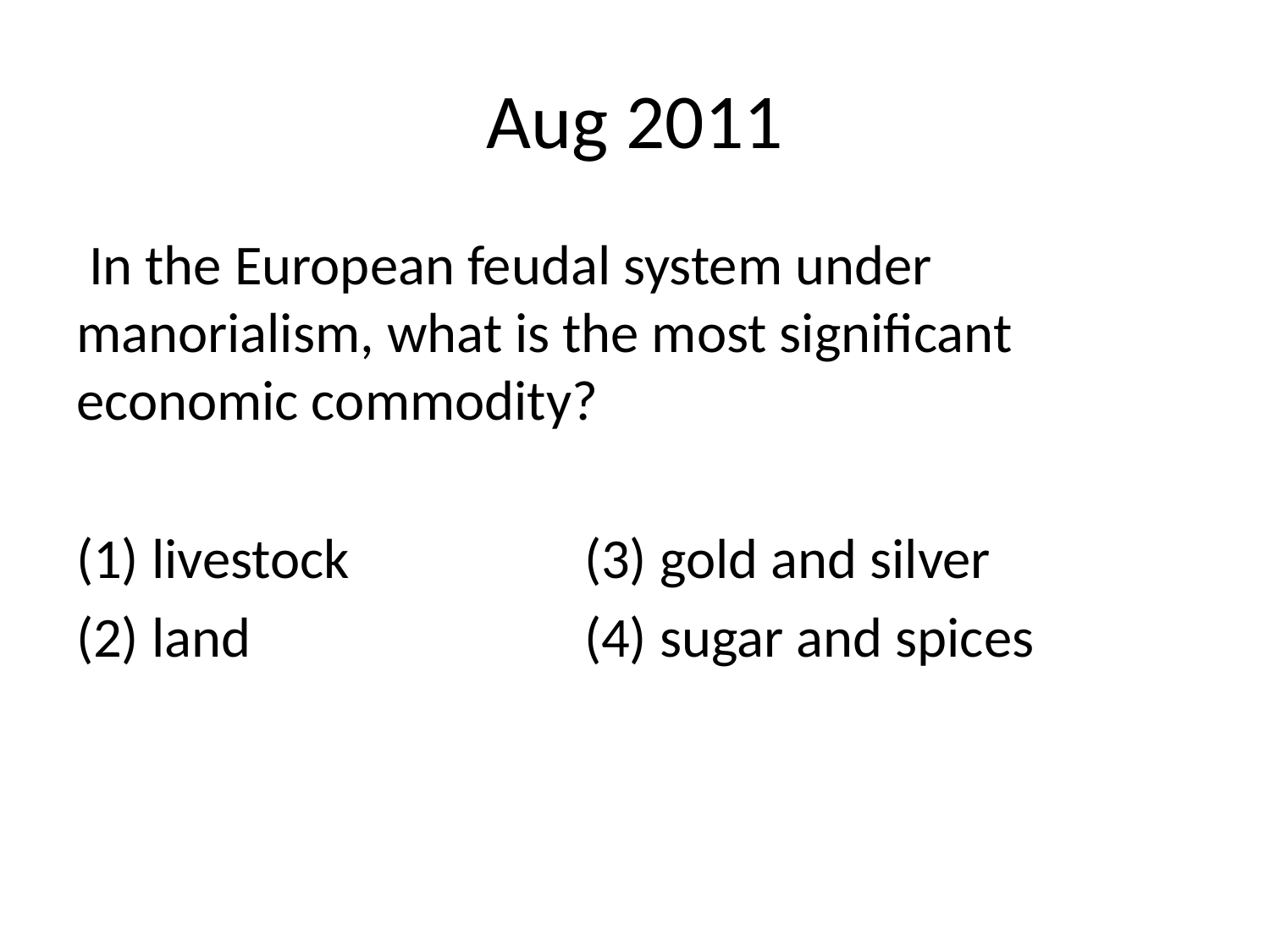

# Aug 2011
 In the European feudal system under manorialism, what is the most significant economic commodity?

(1) livestock 		(3) gold and silver
(2) land 			(4) sugar and spices